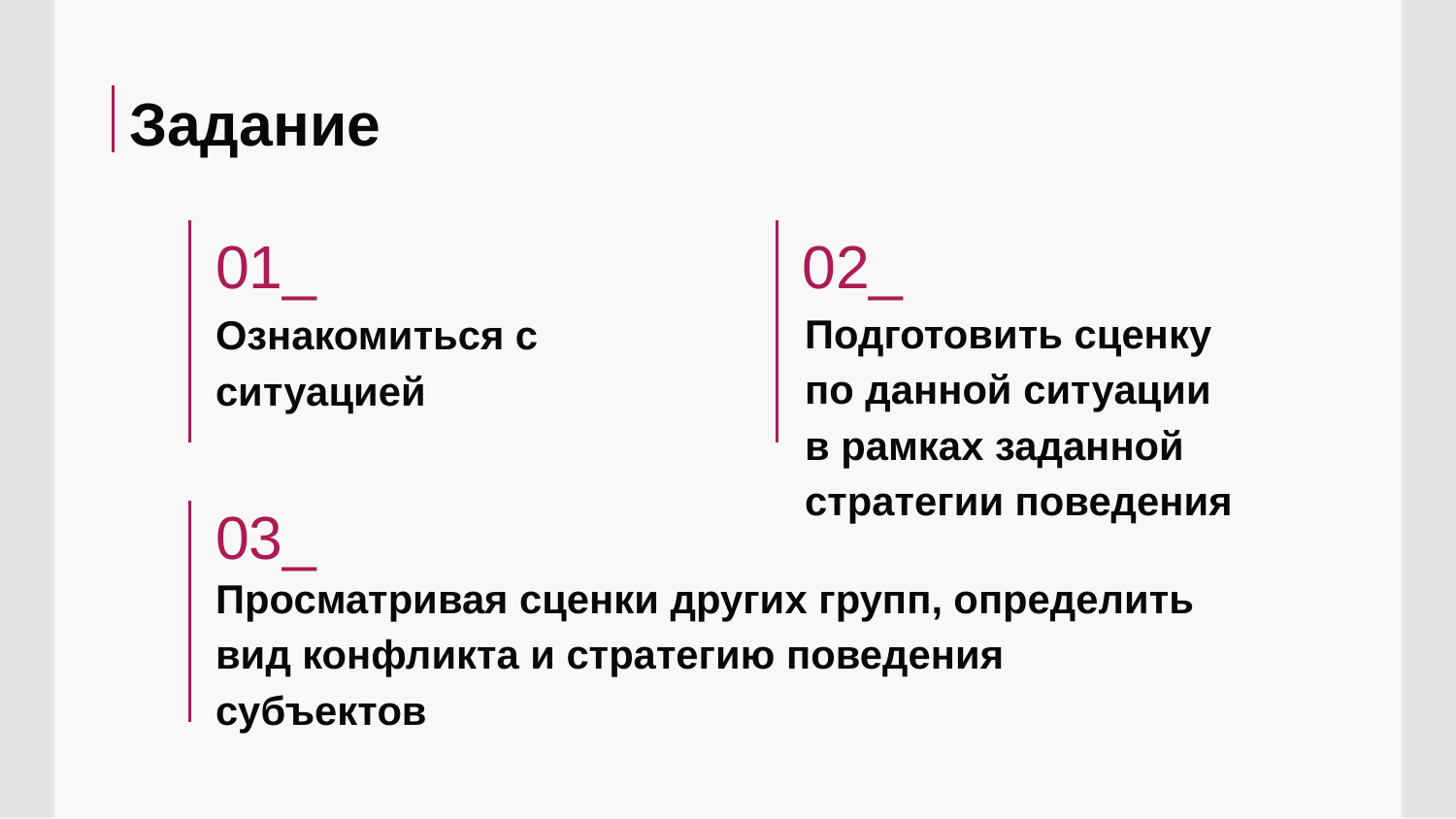

# Задание
01_
02_
Подготовить сценку по данной ситуации в рамках заданной стратегии поведения
Ознакомиться с ситуацией
03_
Просматривая сценки других групп, определить вид конфликта и стратегию поведения  субъектов